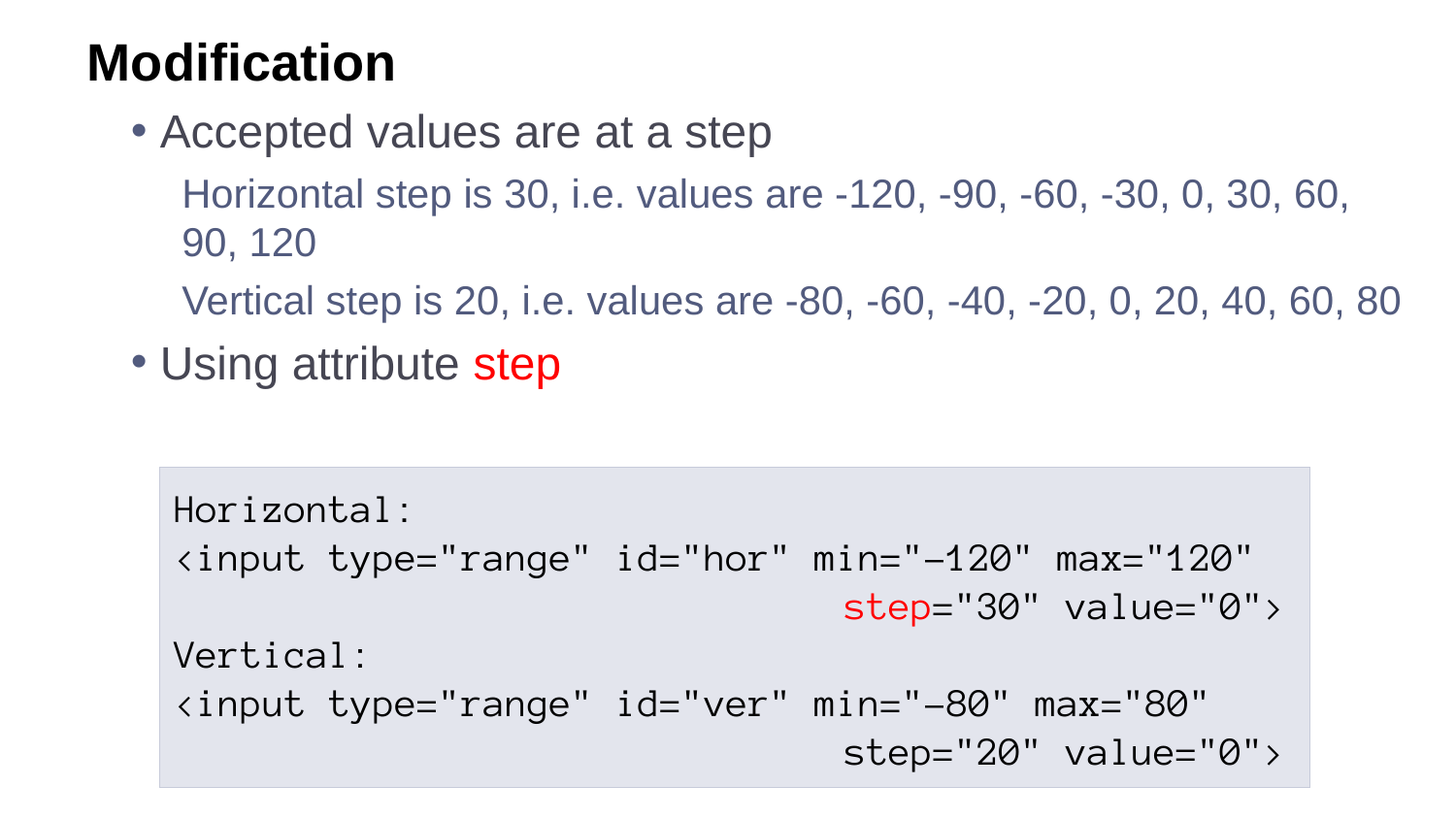

Modification
Accepted values are at a step
Horizontal step is 30, i.e. values are -120, -90, -60, -30, 0, 30, 60, 90, 120
Vertical step is 20, i.e. values are -80, -60, -40, -20, 0, 20, 40, 60, 80
Using attribute step
Horizontal:
<input type="range" id="hor" min="-120" max="120"
						    step="30" value="0">
Vertical:
<input type="range" id="ver" min="-80" max="80"
						    step="20" value="0">